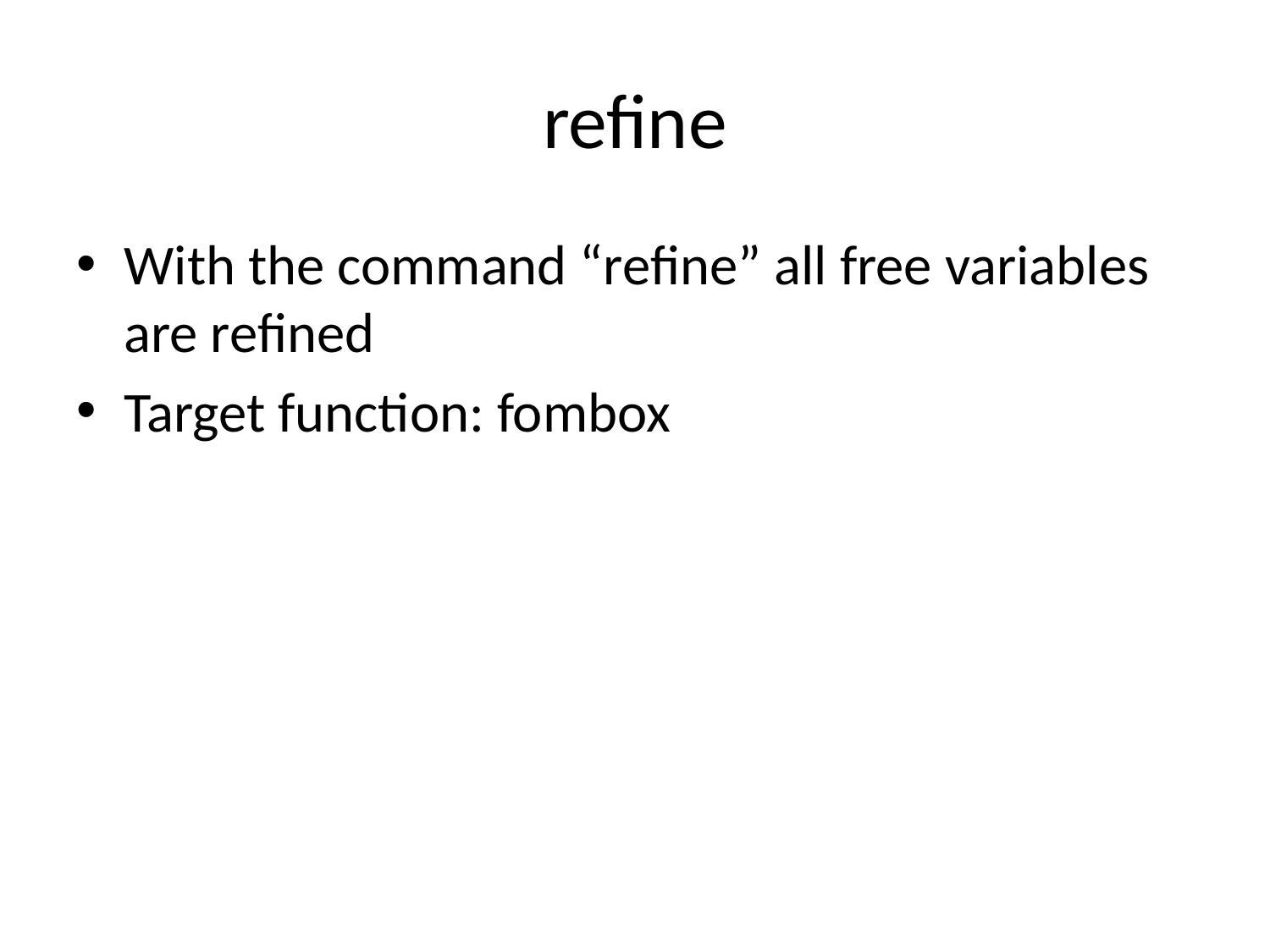

# refine
With the command “refine” all free variables are refined
Target function: fombox